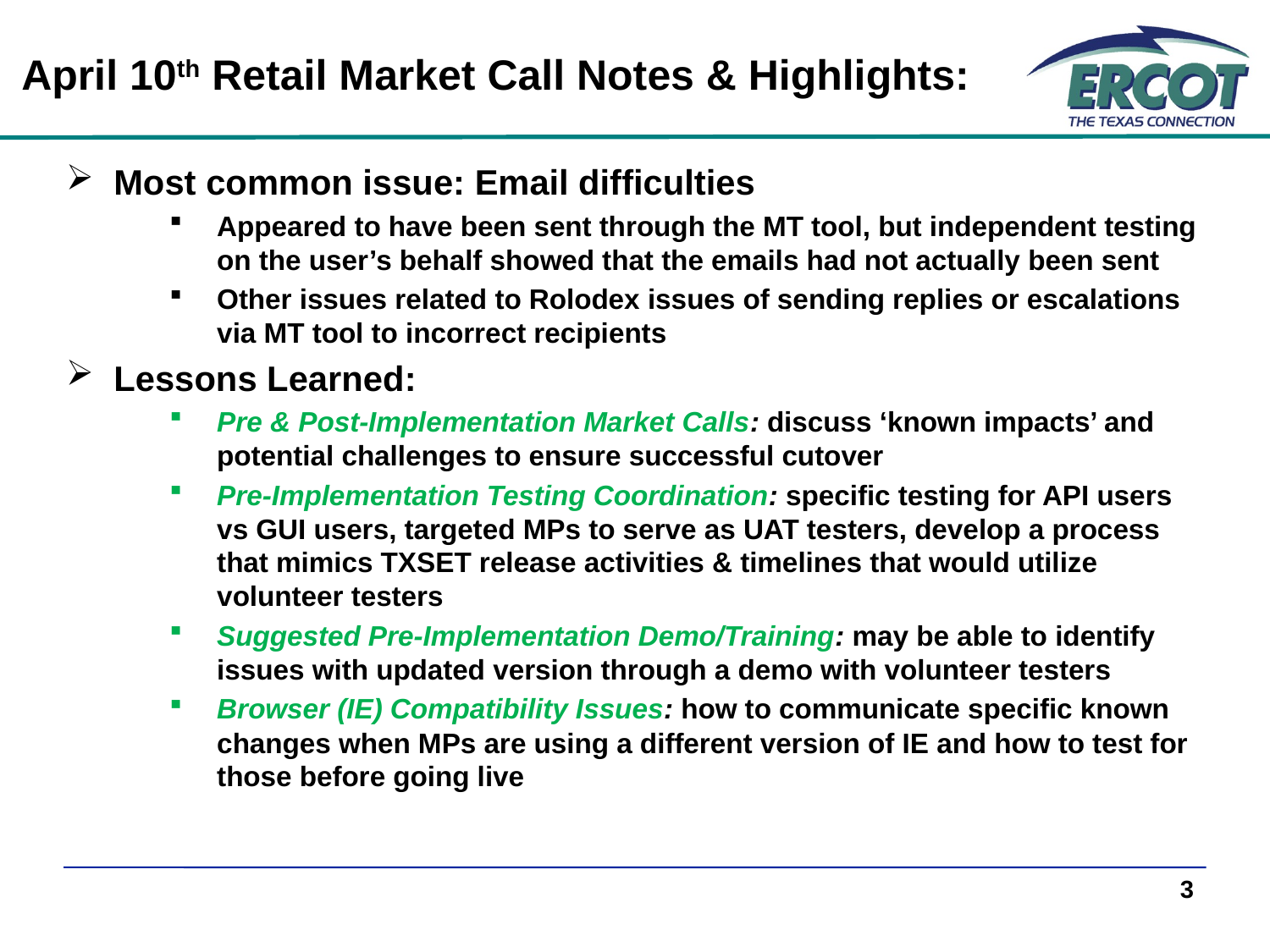

April 10th Retail Market Call Notes & Highlights:
Most common issue: Email difficulties
Appeared to have been sent through the MT tool, but independent testing on the user’s behalf showed that the emails had not actually been sent
Other issues related to Rolodex issues of sending replies or escalations via MT tool to incorrect recipients
Lessons Learned:
Pre & Post-Implementation Market Calls: discuss ‘known impacts’ and potential challenges to ensure successful cutover
Pre-Implementation Testing Coordination: specific testing for API users vs GUI users, targeted MPs to serve as UAT testers, develop a process that mimics TXSET release activities & timelines that would utilize volunteer testers
Suggested Pre-Implementation Demo/Training: may be able to identify issues with updated version through a demo with volunteer testers
Browser (IE) Compatibility Issues: how to communicate specific known changes when MPs are using a different version of IE and how to test for those before going live

3